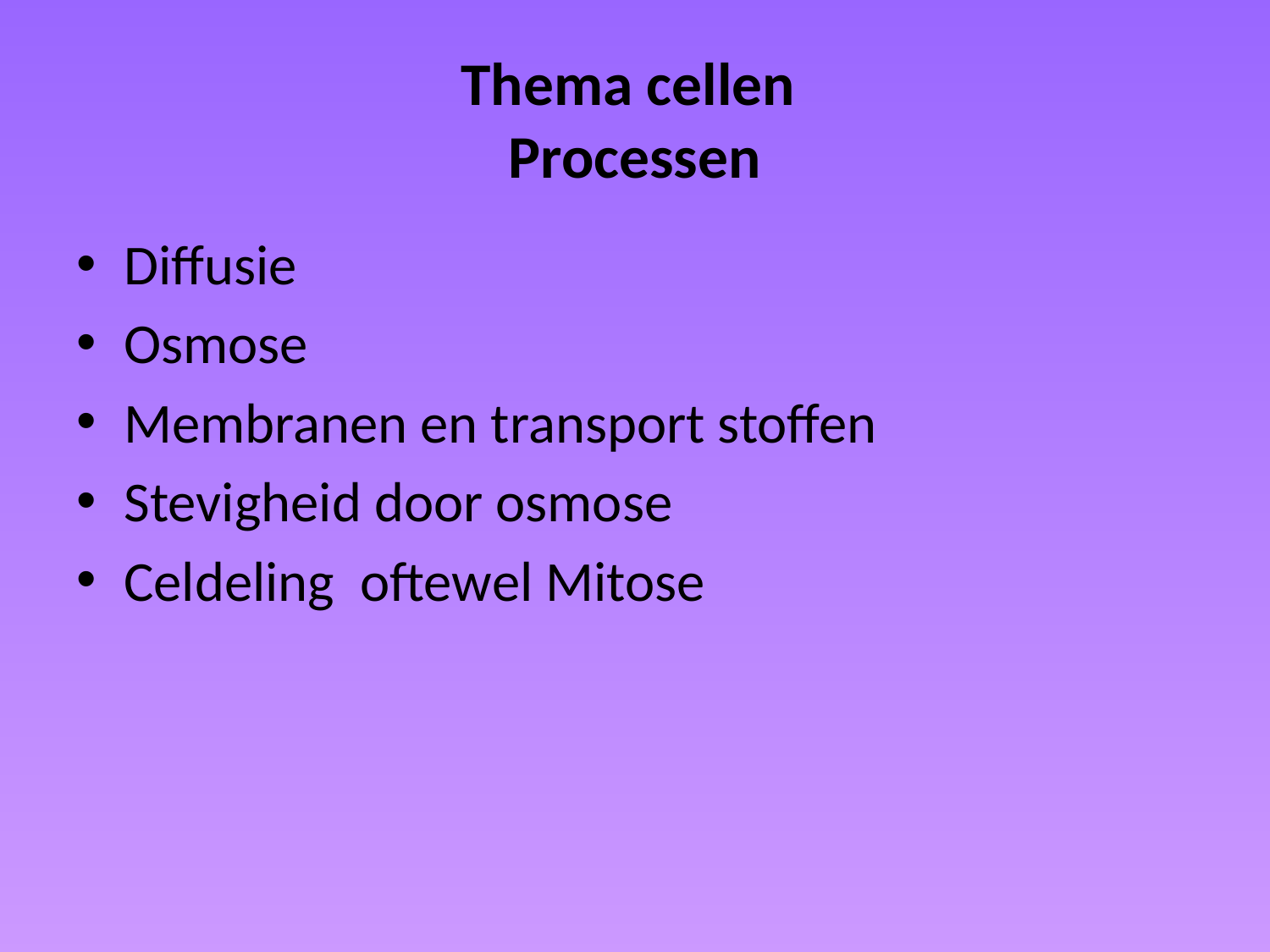

# Thema cellen Processen
Diffusie
Osmose
Membranen en transport stoffen
Stevigheid door osmose
Celdeling  oftewel Mitose